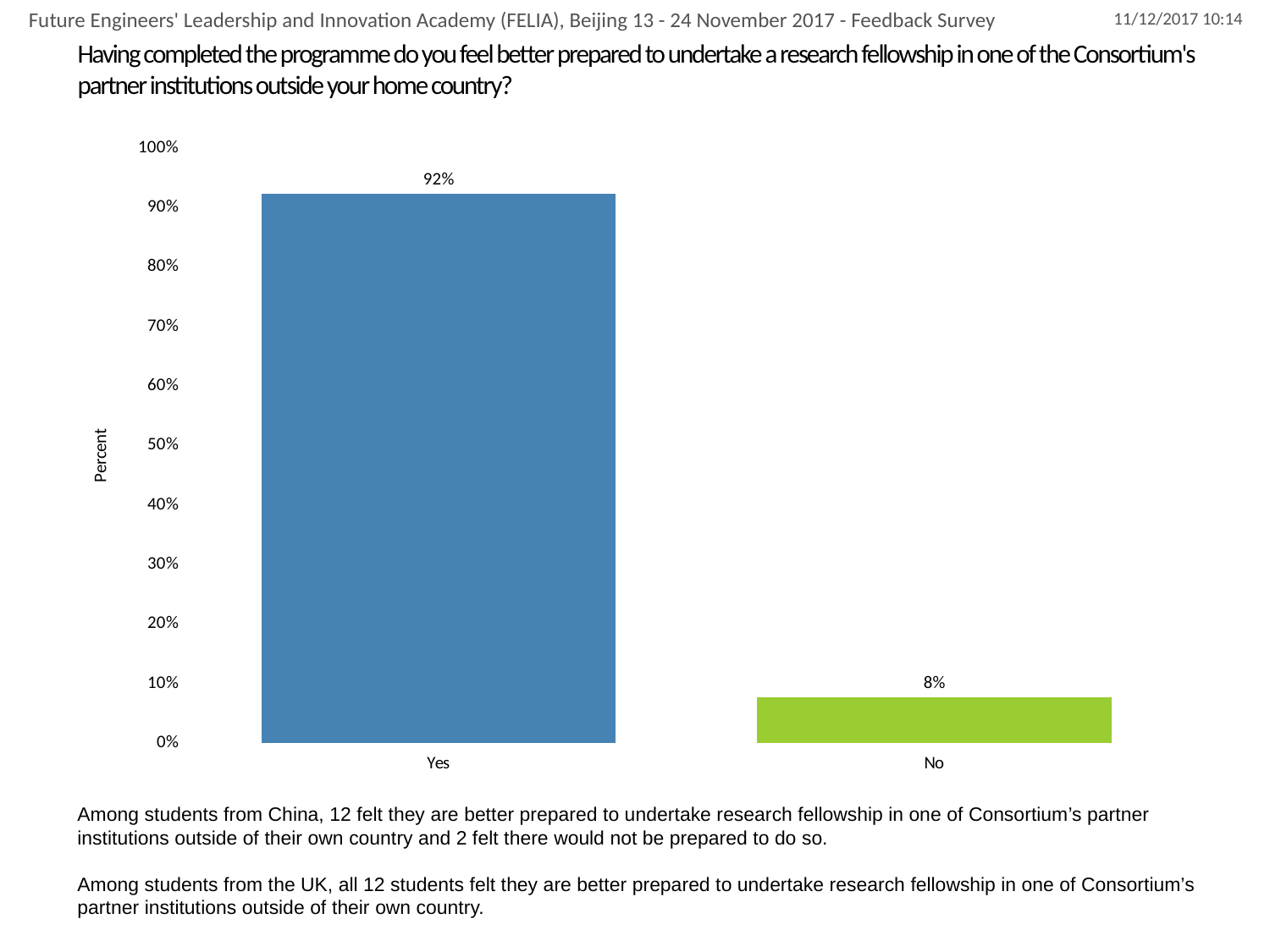

Future Engineers' Leadership and Innovation Academy (FELIA), Beijing 13 - 24 November 2017 - Feedback Survey
# Having completed the programme do you feel better prepared to undertake a research fellowship in one of the Consortium's partner institutions outside your home country?

### Chart

| Category | Having completed the programme do you feel better prepared to undertake a research fellowship in one of the Consortium's partner institutions outside your home country? |
|---|---|
| Yes | 0.9230769230769231 |
| No | 0.07692307692307693 |
Among students from China, 12 felt they are better prepared to undertake research fellowship in one of Consortium’s partner institutions outside of their own country and 2 felt there would not be prepared to do so.

Among students from the UK, all 12 students felt they are better prepared to undertake research fellowship in one of Consortium’s partner institutions outside of their own country.